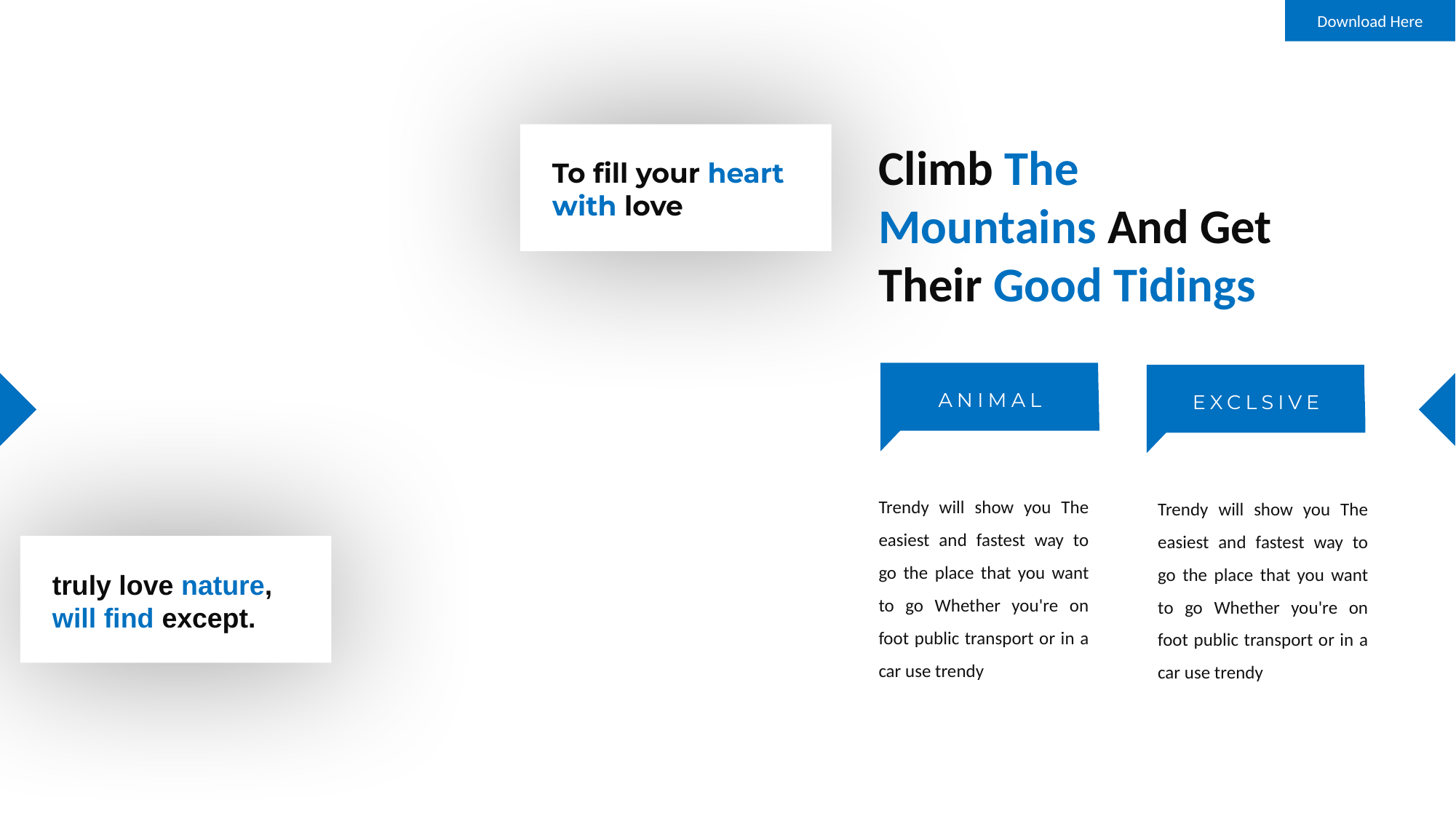

Download Here

To fill your heart with love
Climb The Mountains And Get Their Good Tidings
ANIMAL
EXCLSIVE

Trendy will show you The easiest and fastest way to go the place that you want to go Whether you're on foot public transport or in a car use trendy
Trendy will show you The easiest and fastest way to go the place that you want to go Whether you're on foot public transport or in a car use trendy

truly love nature, will find except.